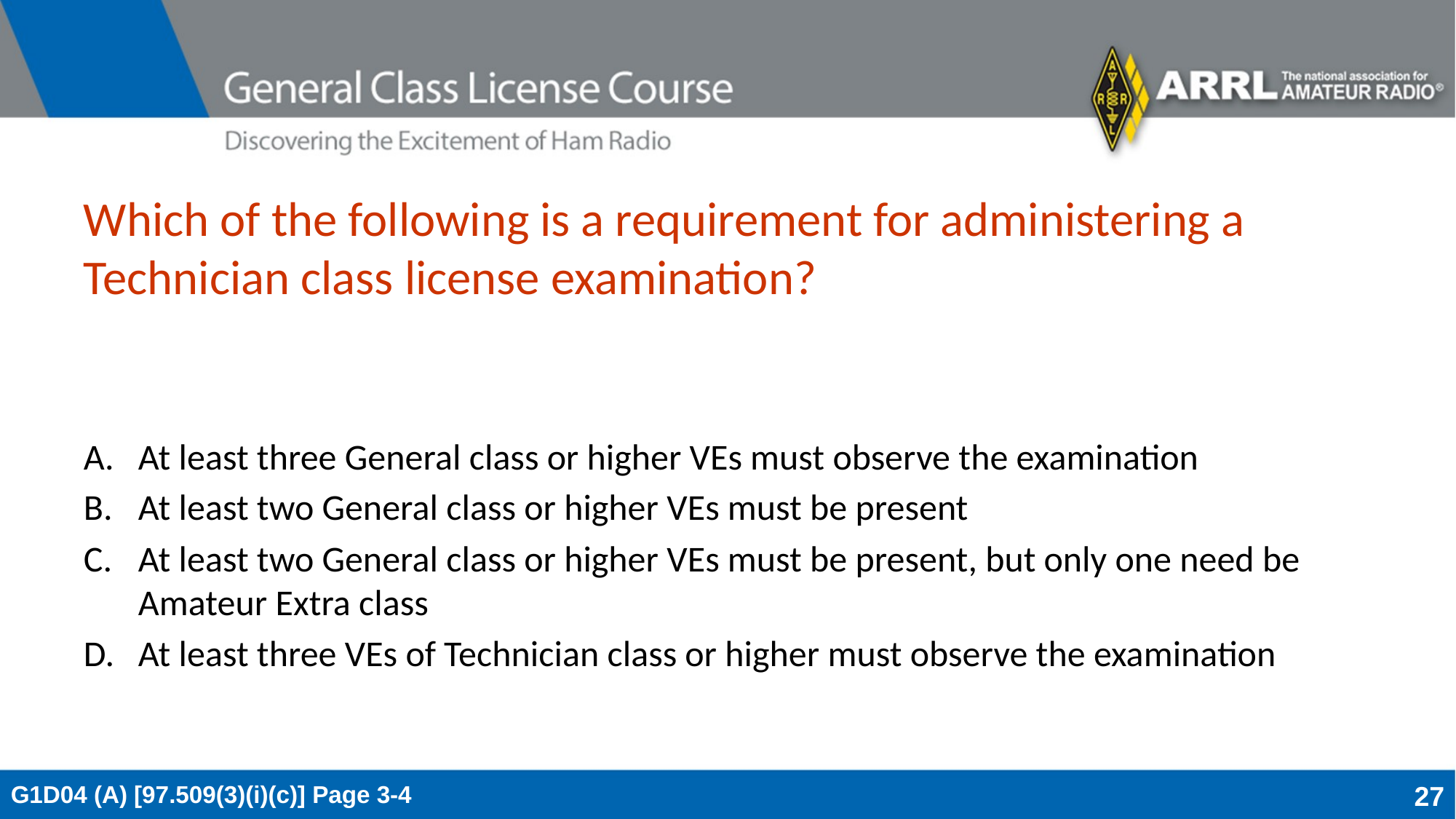

# Which of the following is a requirement for administering a Technician class license examination?
At least three General class or higher VEs must observe the examination
At least two General class or higher VEs must be present
At least two General class or higher VEs must be present, but only one need be Amateur Extra class
At least three VEs of Technician class or higher must observe the examination
G1D04 (A) [97.509(3)(i)(c)] Page 3-4
27